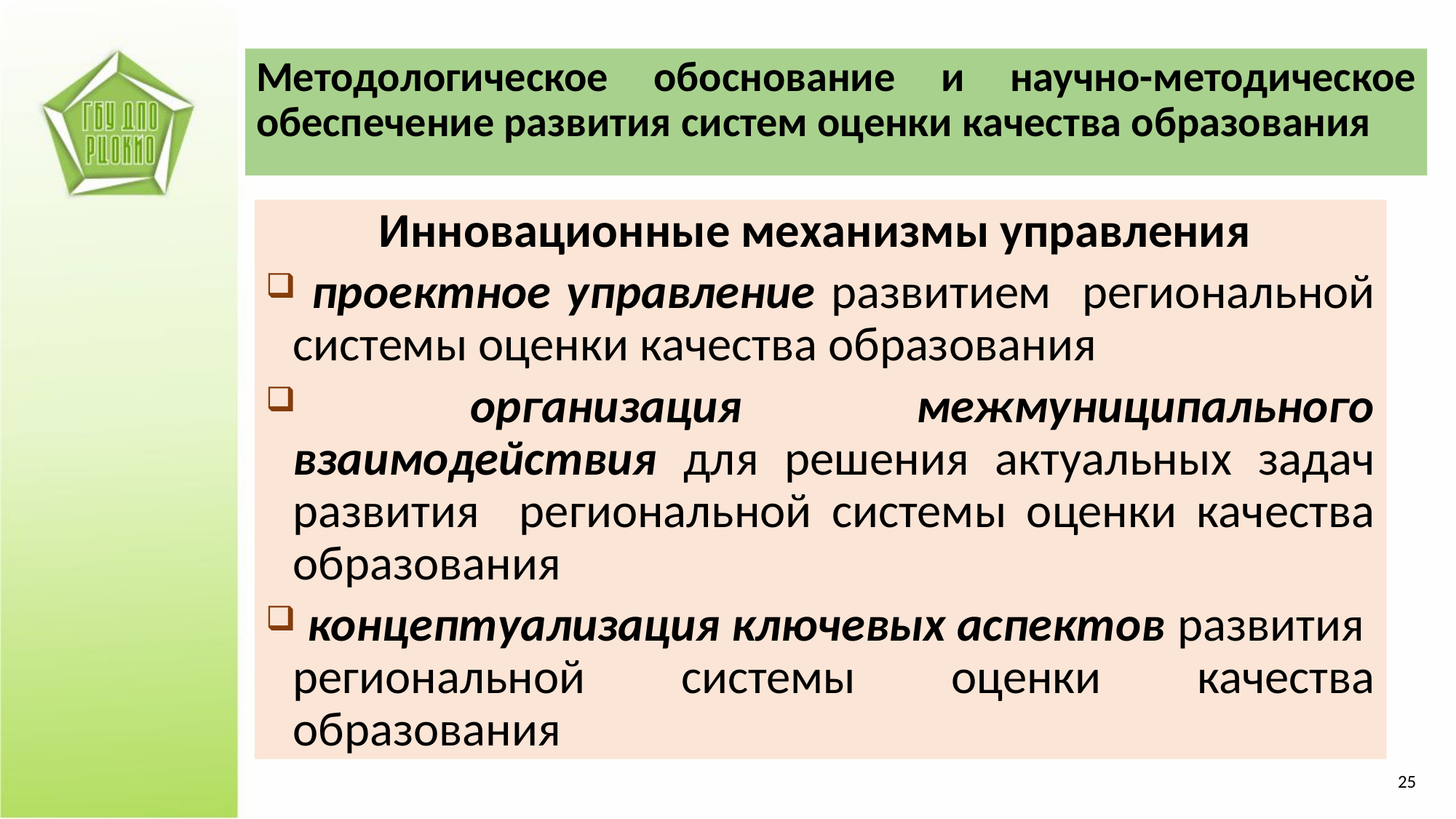

Методологическое обоснование и научно-методическое обеспечение развития систем оценки качества образования
Инновационные механизмы управления
 проектное управление развитием  региональной системы оценки качества образования
 организация межмуниципального взаимодействия для решения актуальных задач развития  региональной системы оценки качества образования
 концептуализация ключевых аспектов развития  региональной системы оценки качества образования
25